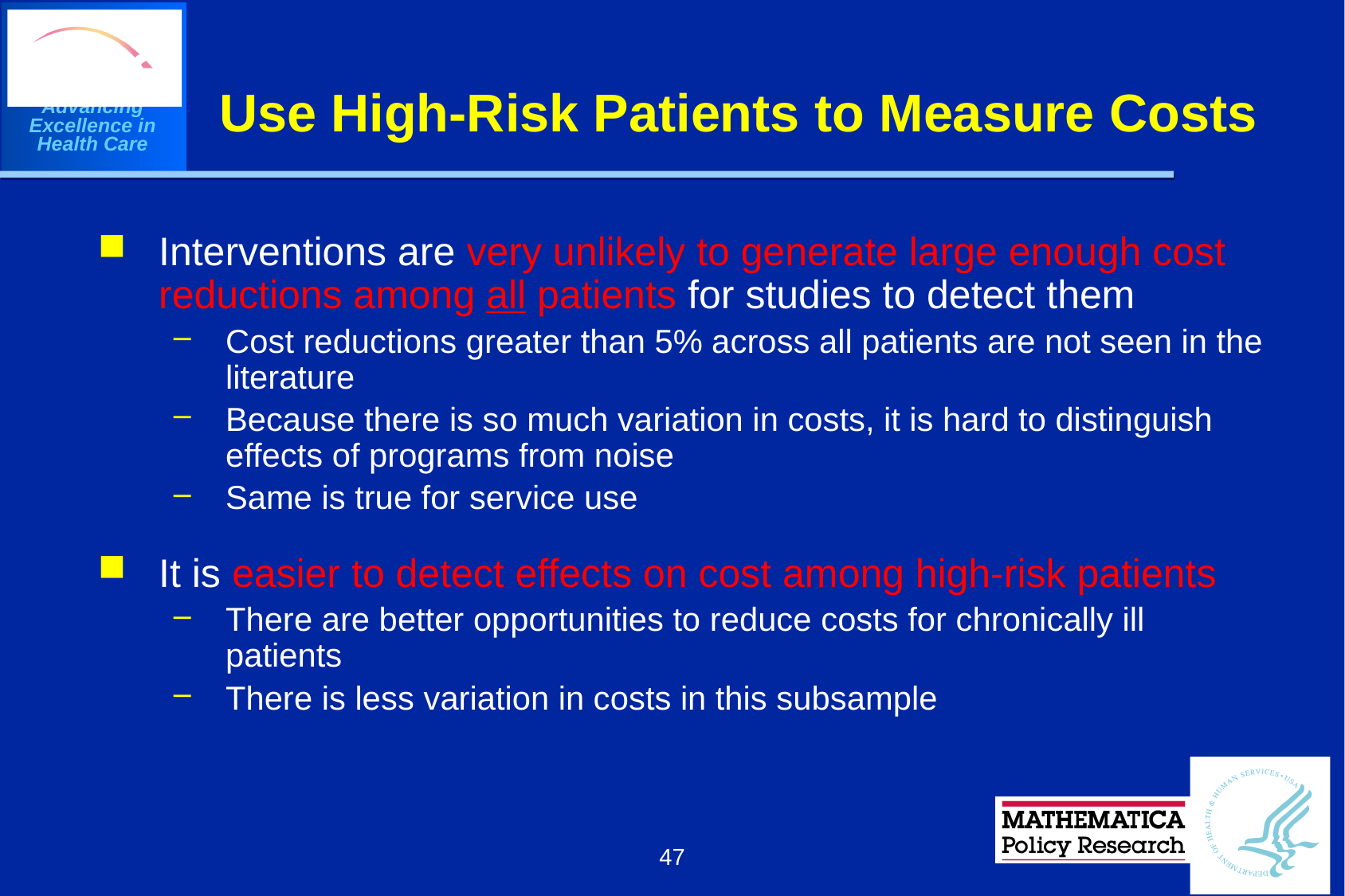

# Use High-Risk Patients to Measure Costs
Interventions are very unlikely to generate large enough cost reductions among all patients for studies to detect them
Cost reductions greater than 5% across all patients are not seen in the literature
Because there is so much variation in costs, it is hard to distinguish effects of programs from noise
Same is true for service use
It is easier to detect effects on cost among high-risk patients
There are better opportunities to reduce costs for chronically ill patients
There is less variation in costs in this subsample
47